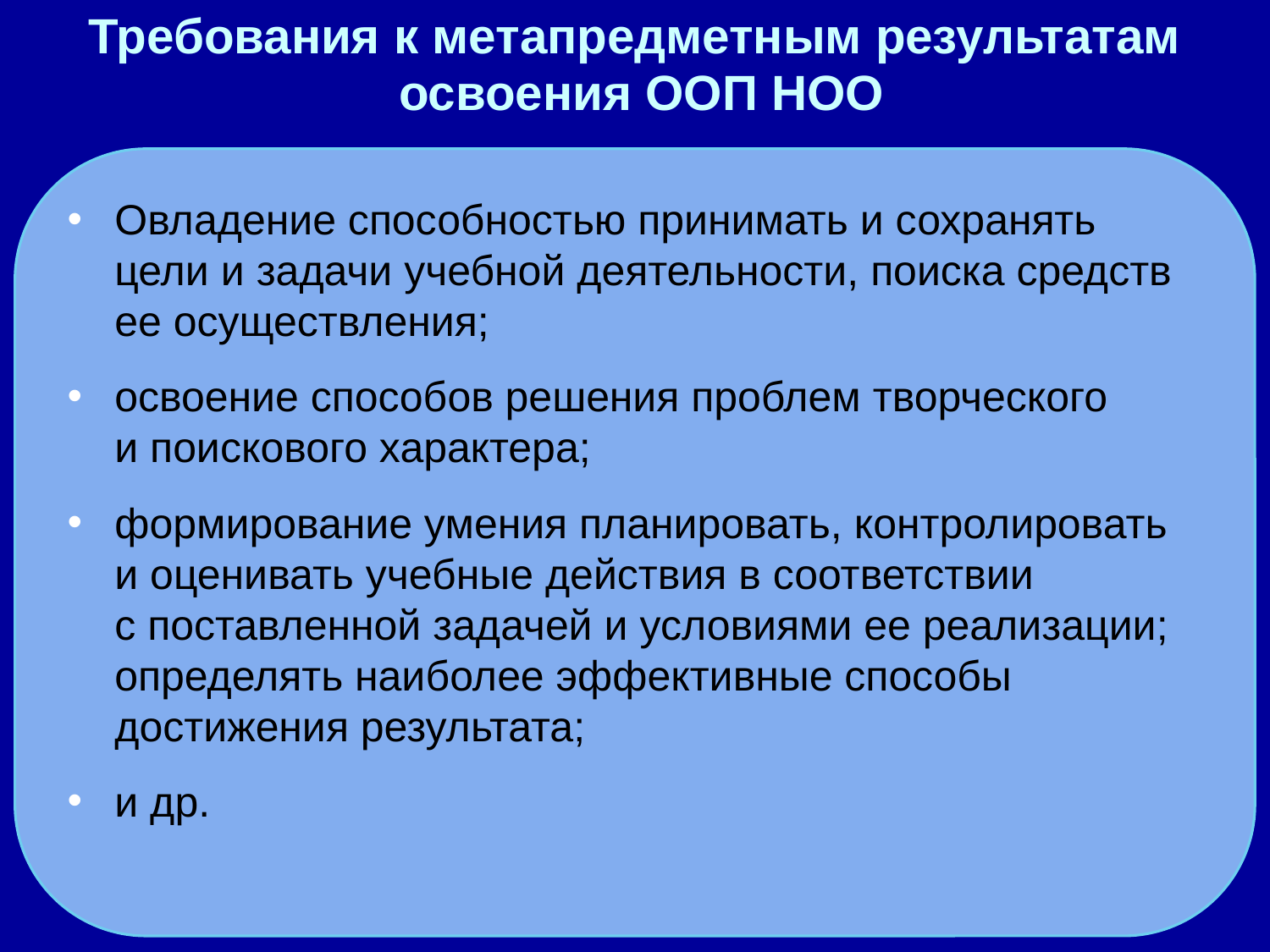

Требования к метапредметным результатам
освоения ООП НОО

Овладение способностью принимать и сохранять цели и задачи учебной деятельности, поиска средств ее осуществления;
освоение способов решения проблем творческого
и поискового характера;
формирование умения планировать, контролировать
и оценивать учебные действия в соответствии
с поставленной задачей и условиями ее реализации; определять наиболее эффективные способы достижения результата;
и др.